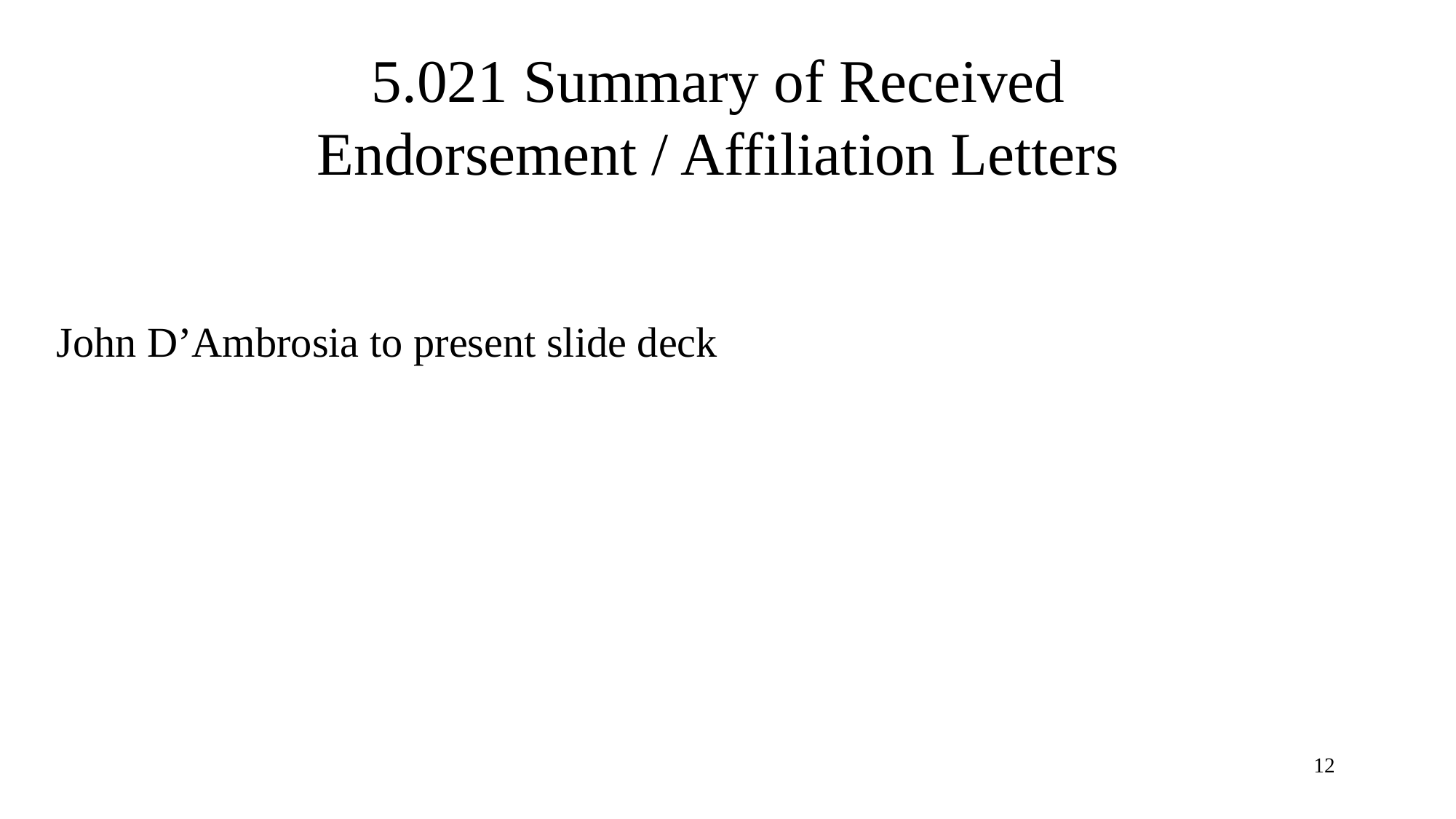

5.021 Summary of Received Endorsement / Affiliation Letters
John D’Ambrosia to present slide deck

12